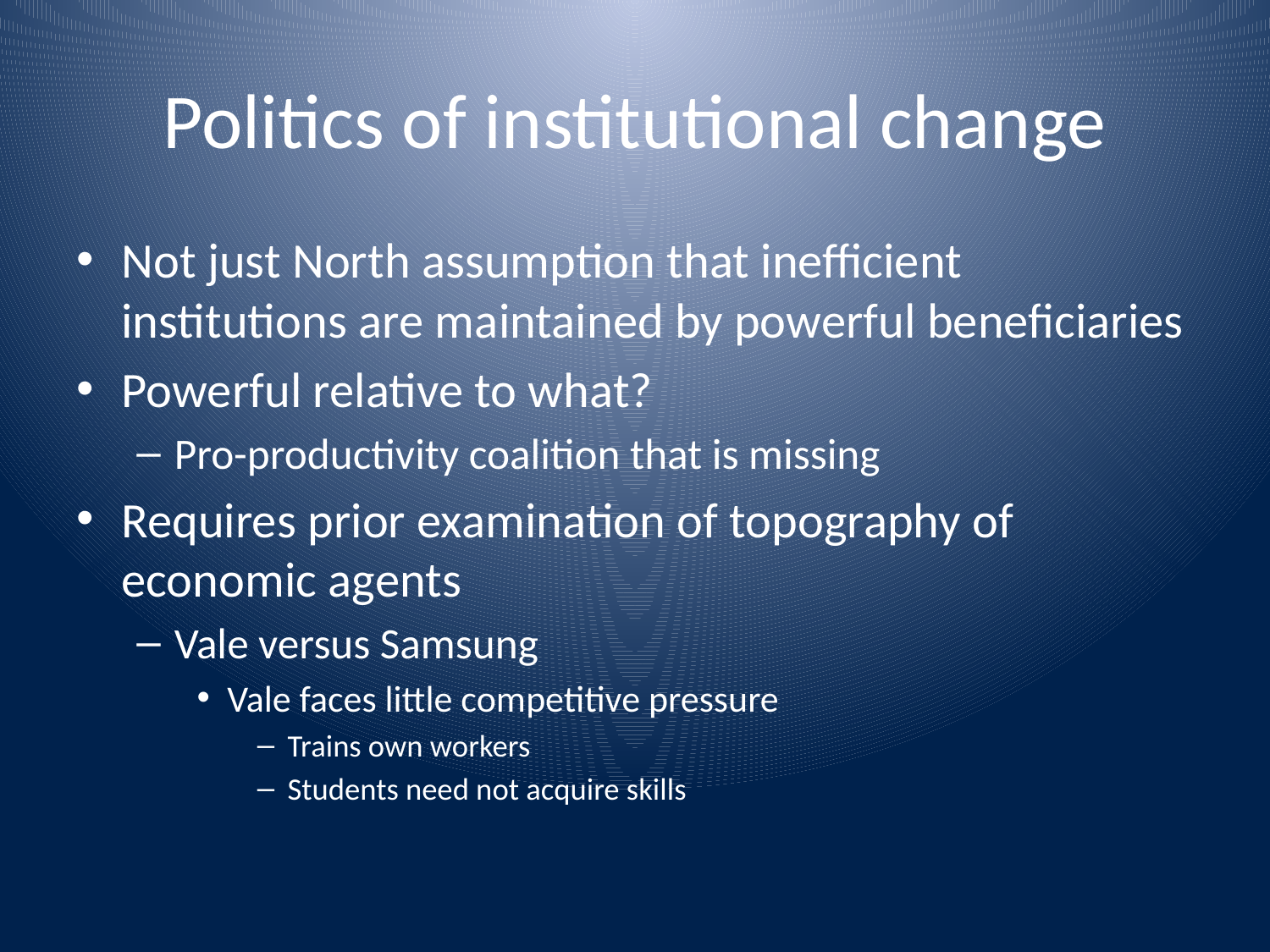

# Politics of institutional change
Not just North assumption that inefficient institutions are maintained by powerful beneficiaries
Powerful relative to what?
Pro-productivity coalition that is missing
Requires prior examination of topography of economic agents
Vale versus Samsung
Vale faces little competitive pressure
Trains own workers
Students need not acquire skills